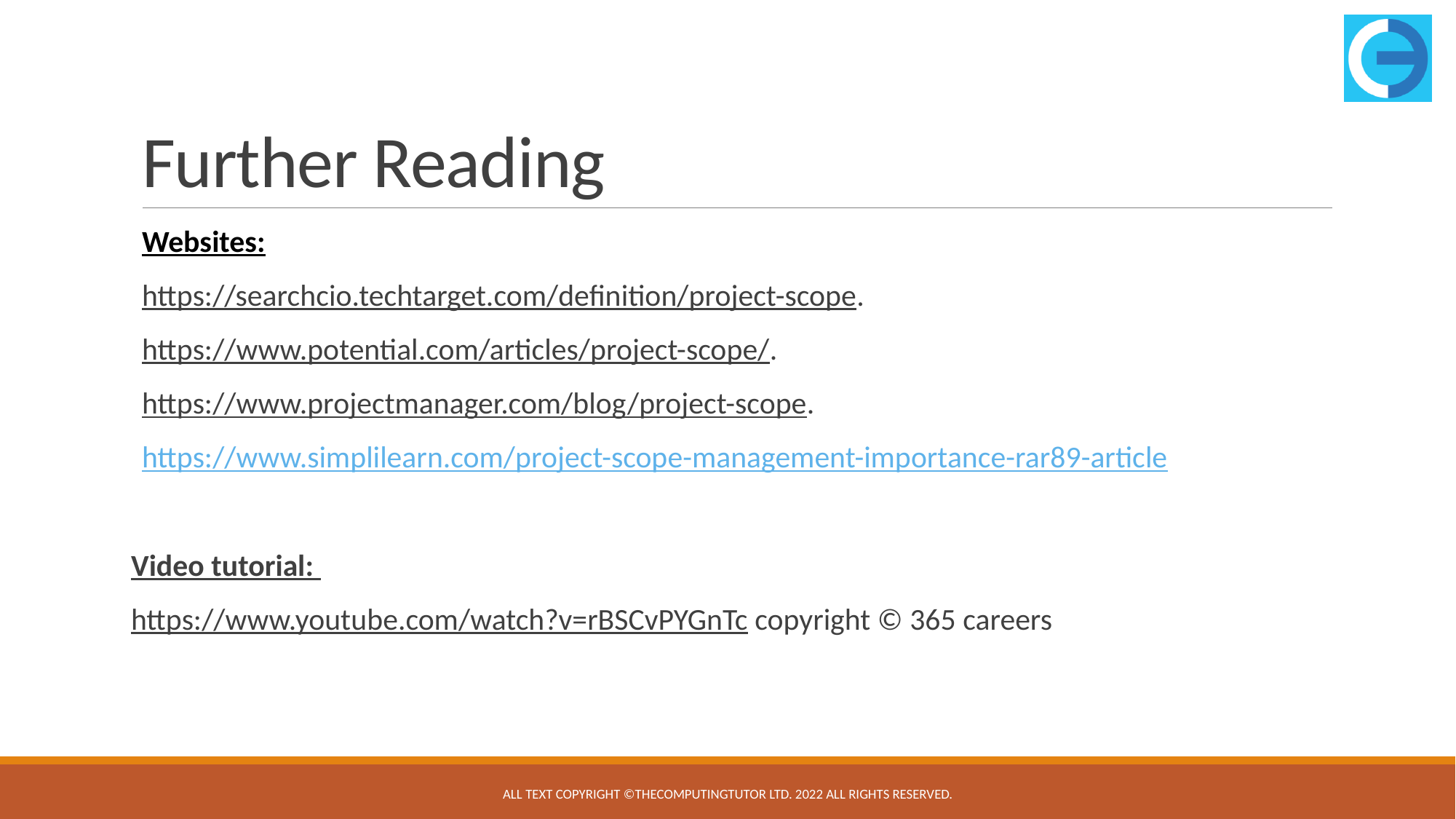

# Further Reading
Websites:
https://searchcio.techtarget.com/definition/project-scope.
https://www.potential.com/articles/project-scope/.
https://www.projectmanager.com/blog/project-scope.
https://www.simplilearn.com/project-scope-management-importance-rar89-article

Video tutorial:
https://www.youtube.com/watch?v=rBSCvPYGnTc copyright © 365 careers

All text copyright ©TheComputingTutor Ltd. 2022 All rights Reserved.